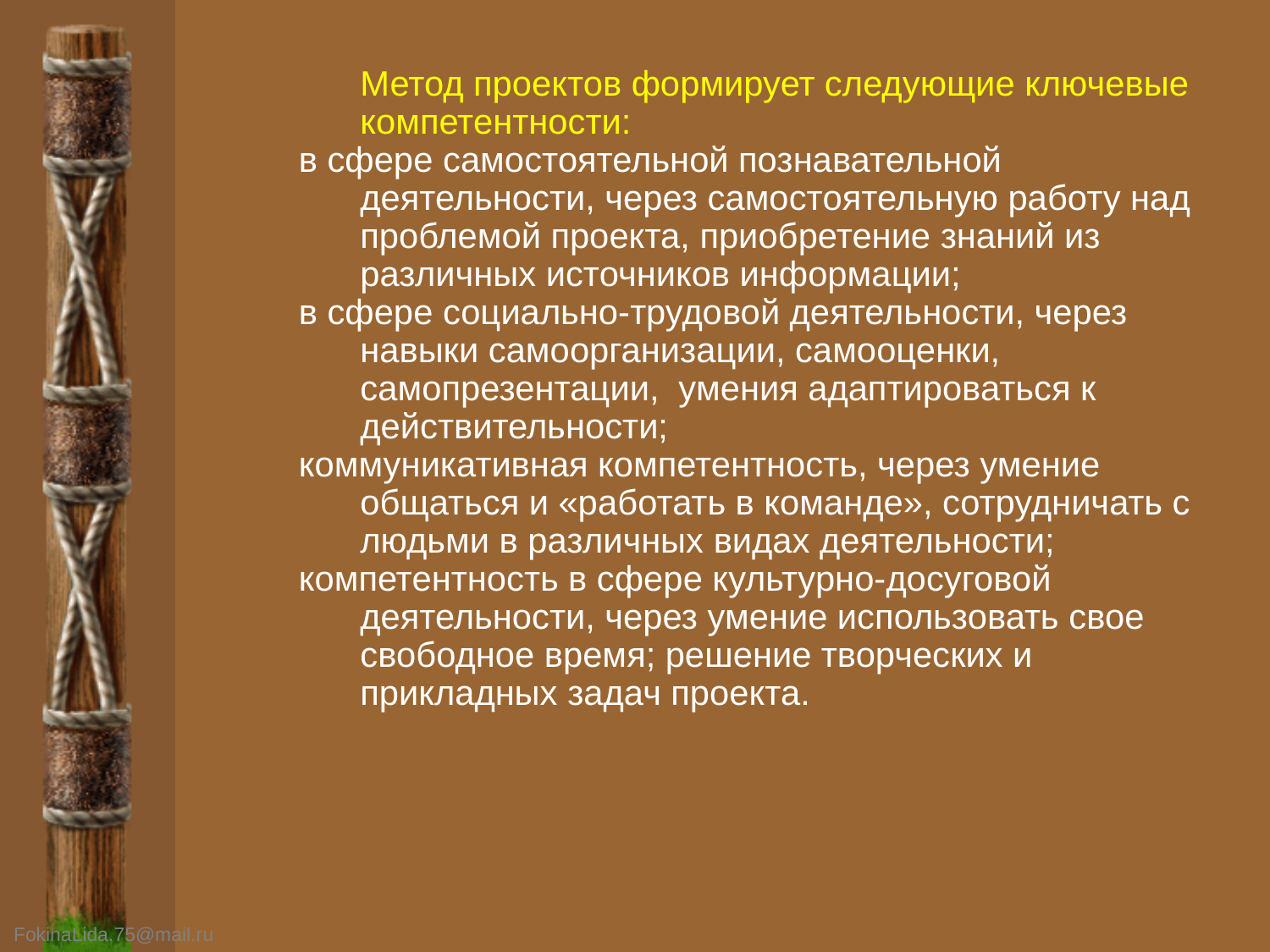

Метод проектов формирует следующие ключевые компетентности:
в сфере самостоятельной познавательной деятельности, через самостоятельную работу над проблемой проекта, приобретение знаний из различных источников информации;
в сфере социально-трудовой деятельности, через навыки самоорганизации, самооценки, самопрезентации,  умения адаптироваться к действительности;
коммуникативная компетентность, через умение общаться и «работать в команде», сотрудничать с людьми в различных видах деятельности;
компетентность в сфере культурно-досуговой деятельности, через умение использовать свое свободное время; решение творческих и прикладных задач проекта.